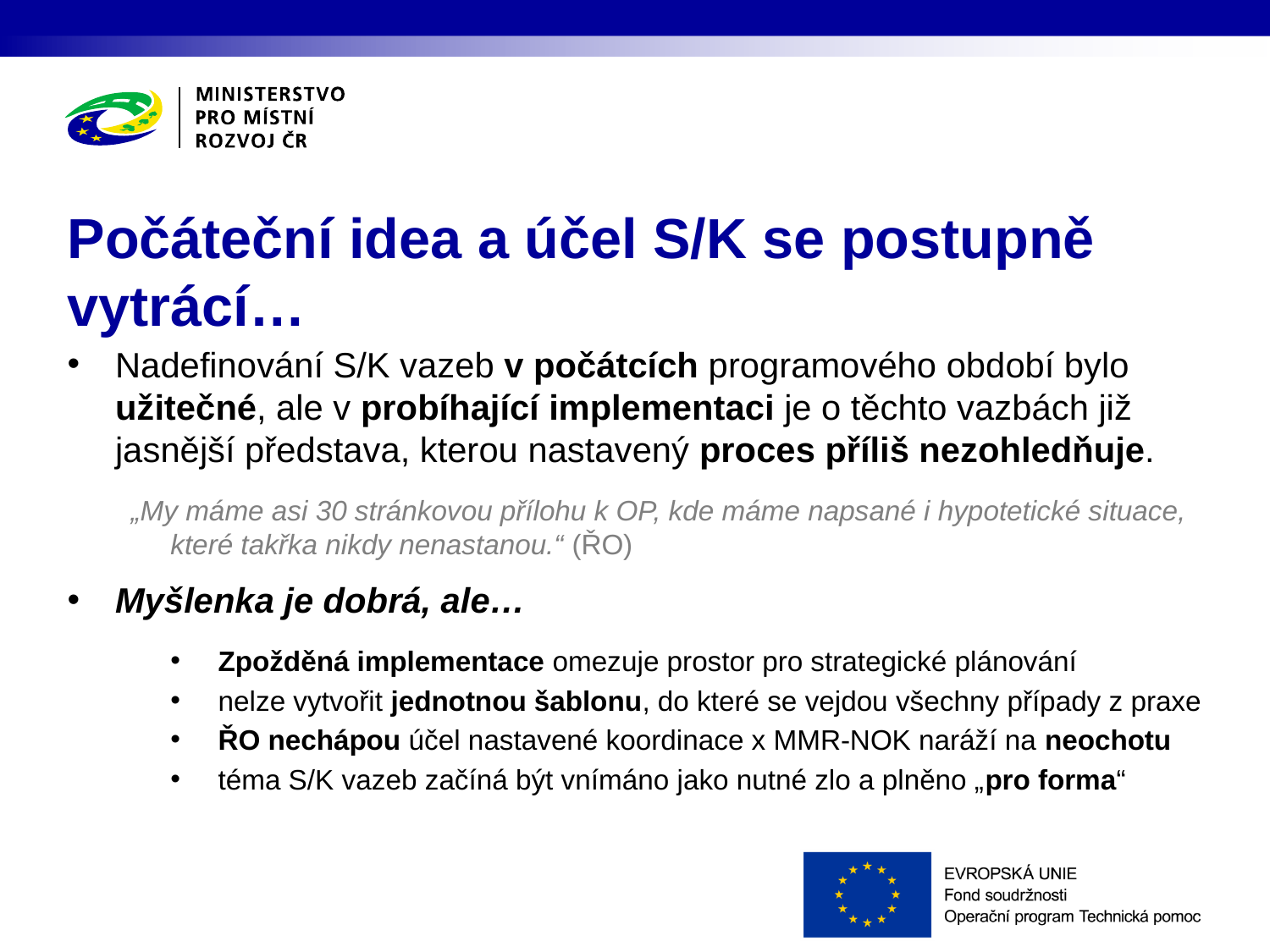

# Počáteční idea a účel S/K se postupně vytrácí…
Nadefinování S/K vazeb v počátcích programového období bylo užitečné, ale v probíhající implementaci je o těchto vazbách již jasnější představa, kterou nastavený proces příliš nezohledňuje.
„My máme asi 30 stránkovou přílohu k OP, kde máme napsané i hypotetické situace,  které takřka nikdy nenastanou.“ (ŘO)
Myšlenka je dobrá, ale…
Zpožděná implementace omezuje prostor pro strategické plánování
nelze vytvořit jednotnou šablonu, do které se vejdou všechny případy z praxe
ŘO nechápou účel nastavené koordinace x MMR-NOK naráží na neochotu
téma S/K vazeb začíná být vnímáno jako nutné zlo a plněno „pro forma“